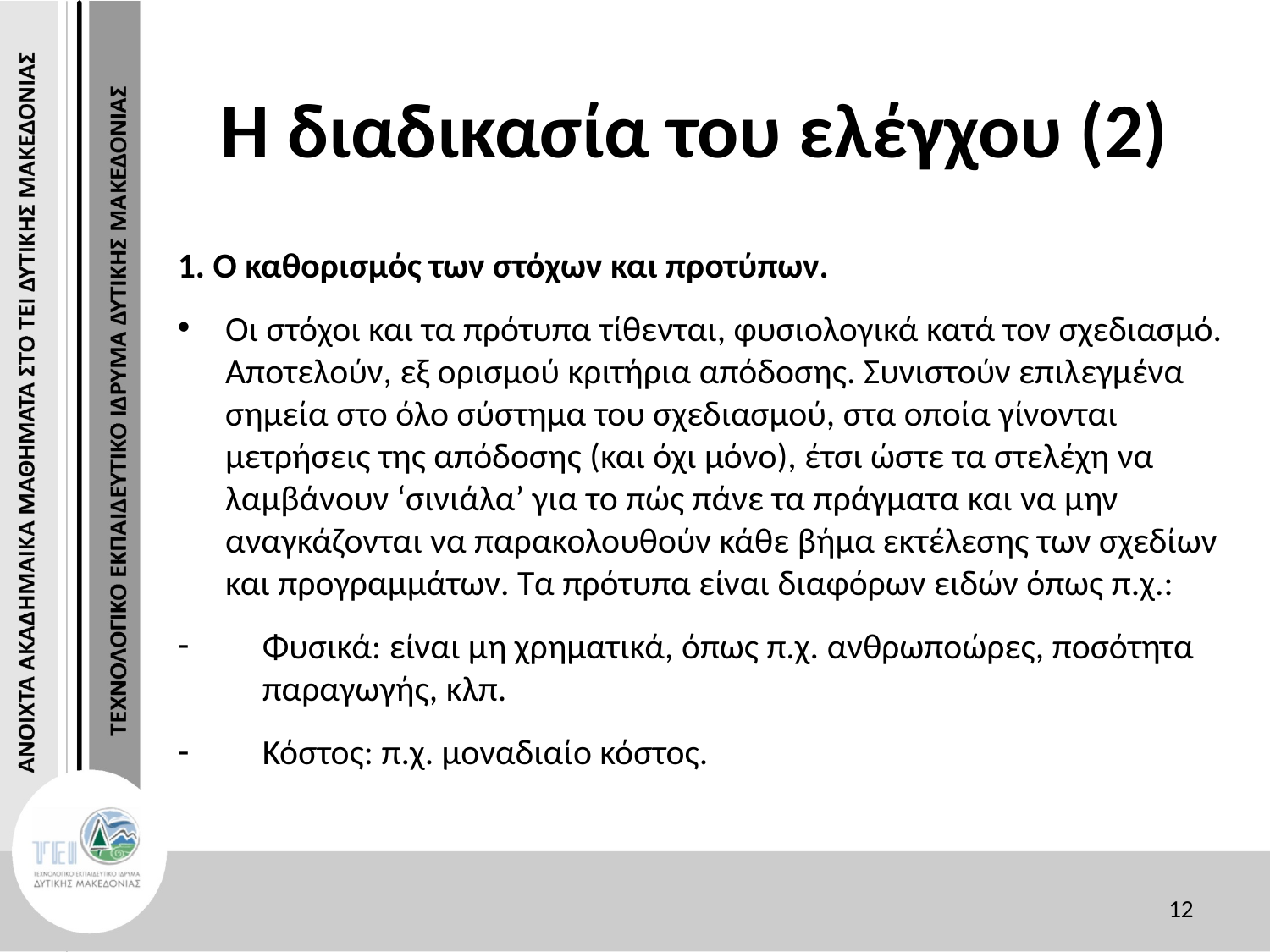

# Η διαδικασία του ελέγχου (2)
1. Ο καθορισμός των στόχων και προτύπων.
Οι στόχοι και τα πρότυπα τίθενται, φυσιολογικά κατά τον σχεδιασμό. Αποτελούν, εξ ορισμού κριτήρια απόδοσης. Συνιστούν επιλεγμένα σημεία στο όλο σύστημα του σχεδιασμού, στα οποία γίνονται μετρήσεις της απόδοσης (και όχι μόνο), έτσι ώστε τα στελέχη να λαμβάνουν ‘σινιάλα’ για το πώς πάνε τα πράγματα και να μην αναγκάζονται να παρακολουθούν κάθε βήμα εκτέλεσης των σχεδίων και προγραμμάτων. Τα πρότυπα είναι διαφόρων ειδών όπως π.χ.:
Φυσικά: είναι μη χρηματικά, όπως π.χ. ανθρωποώρες, ποσότητα παραγωγής, κλπ.
Κόστος: π.χ. μοναδιαίο κόστος.
12